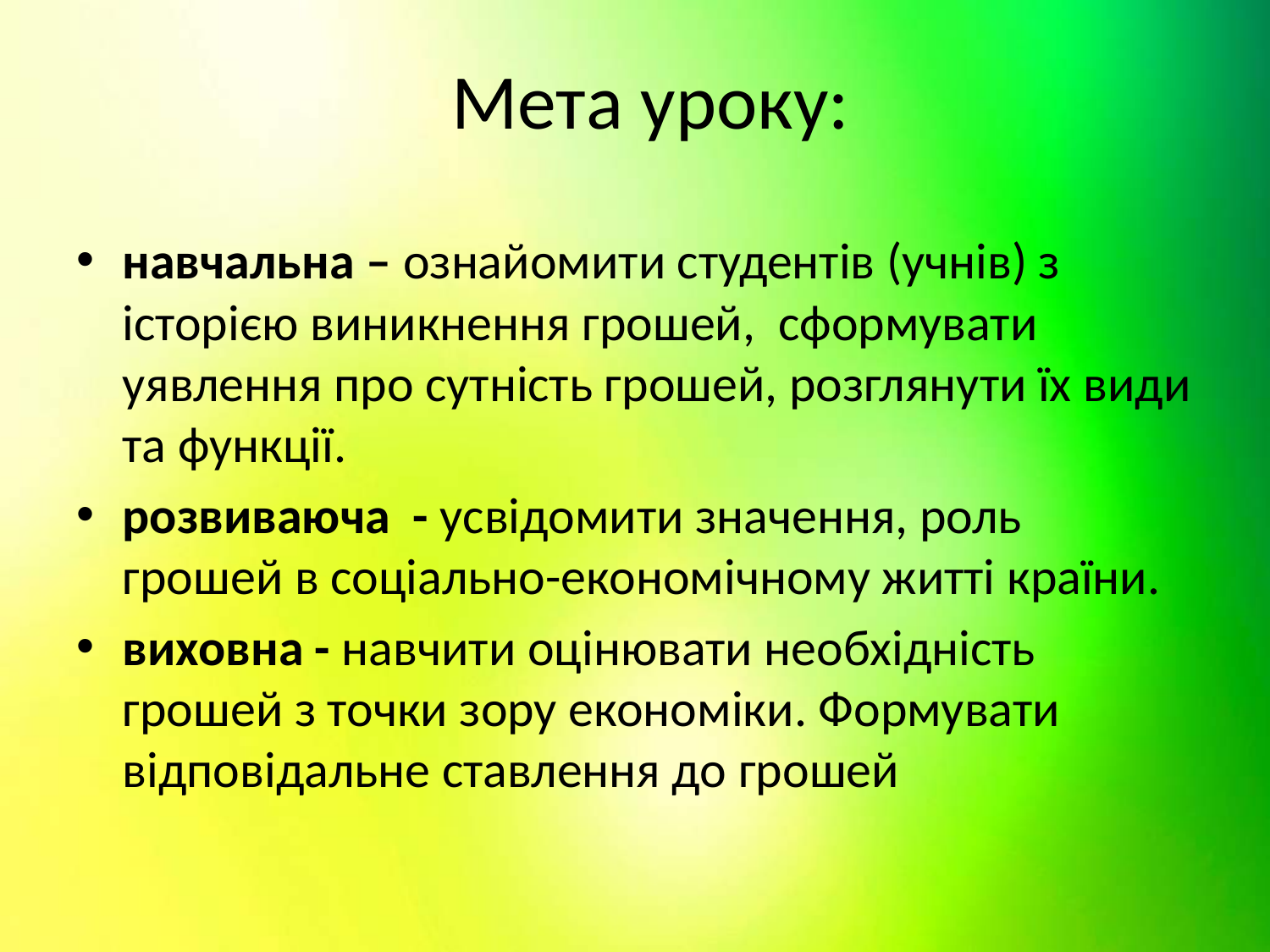

# Мета уроку:
навчальна – ознайомити студентів (учнів) з історією виникнення грошей,  сформувати уявлення про сутність грошей, розглянути їх види та функції.
розвиваюча  - усвідомити значення, роль грошей в соціально-економічному житті країни.
виховна - навчити оцінювати необхідність грошей з точки зору економіки. Формувати відповідальне ставлення до грошей